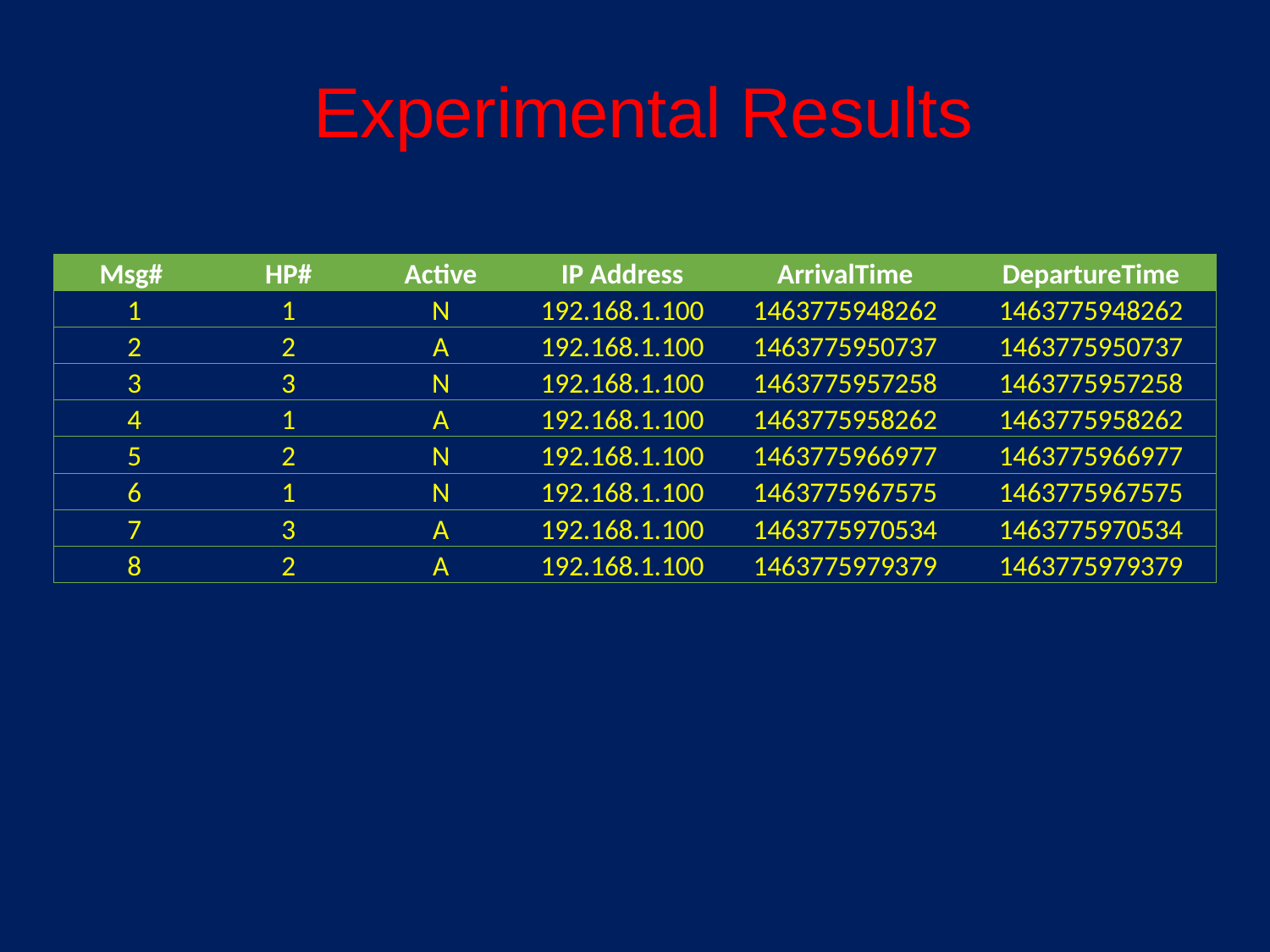

# Experimental Results
| Msg# | HP# | Active | IP Address | ArrivalTime | DepartureTime |
| --- | --- | --- | --- | --- | --- |
| 1 | 1 | N | 192.168.1.100 | 1463775948262 | 1463775948262 |
| 2 | 2 | A | 192.168.1.100 | 1463775950737 | 1463775950737 |
| 3 | 3 | N | 192.168.1.100 | 1463775957258 | 1463775957258 |
| 4 | 1 | A | 192.168.1.100 | 1463775958262 | 1463775958262 |
| 5 | 2 | N | 192.168.1.100 | 1463775966977 | 1463775966977 |
| 6 | 1 | N | 192.168.1.100 | 1463775967575 | 1463775967575 |
| 7 | 3 | A | 192.168.1.100 | 1463775970534 | 1463775970534 |
| 8 | 2 | A | 192.168.1.100 | 1463775979379 | 1463775979379 |